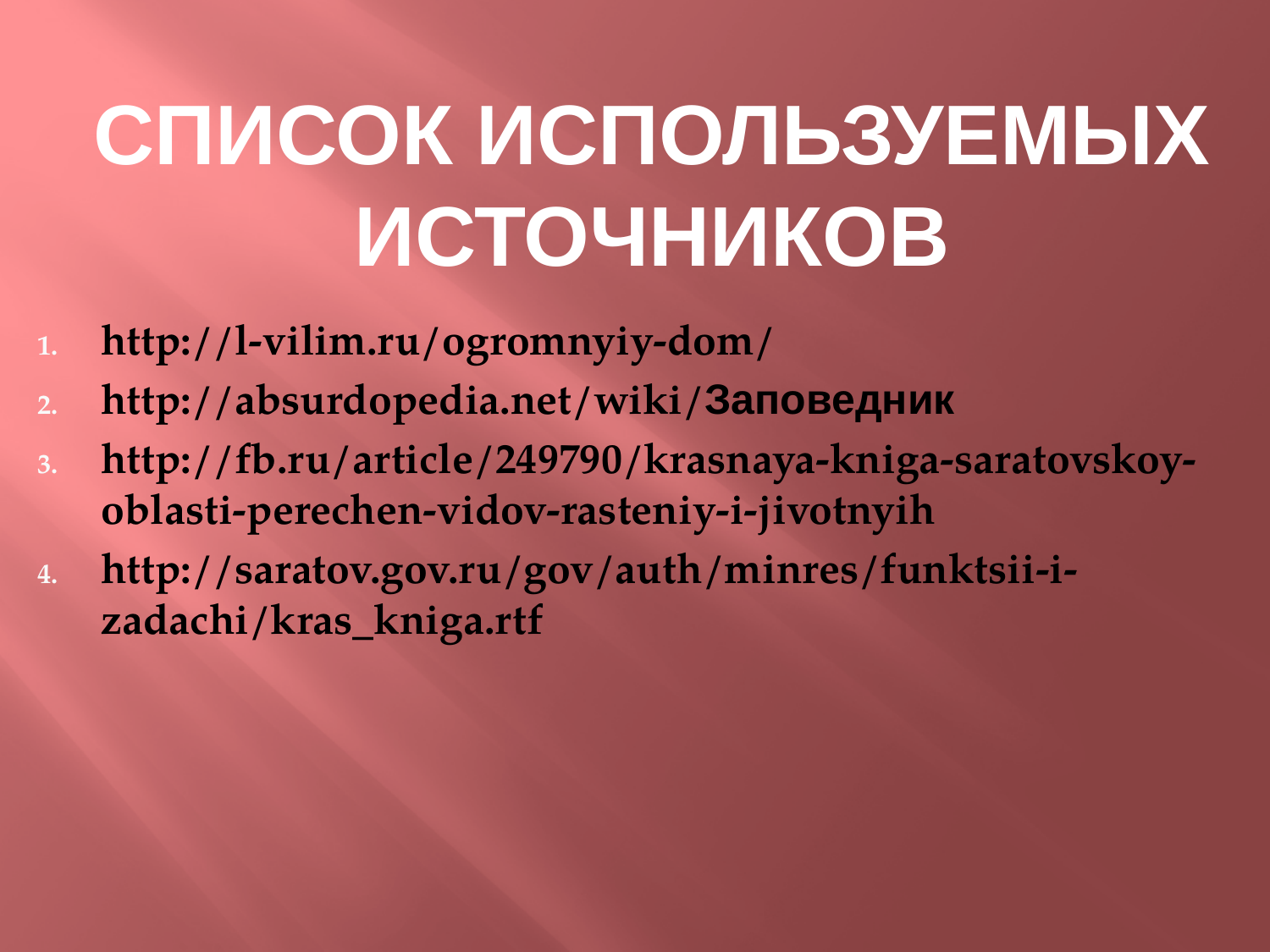

# Список используемых источников
http://l-vilim.ru/ogromnyiy-dom/
http://absurdopedia.net/wiki/Заповедник
http://fb.ru/article/249790/krasnaya-kniga-saratovskoy-oblasti-perechen-vidov-rasteniy-i-jivotnyih
http://saratov.gov.ru/gov/auth/minres/funktsii-i-zadachi/kras_kniga.rtf